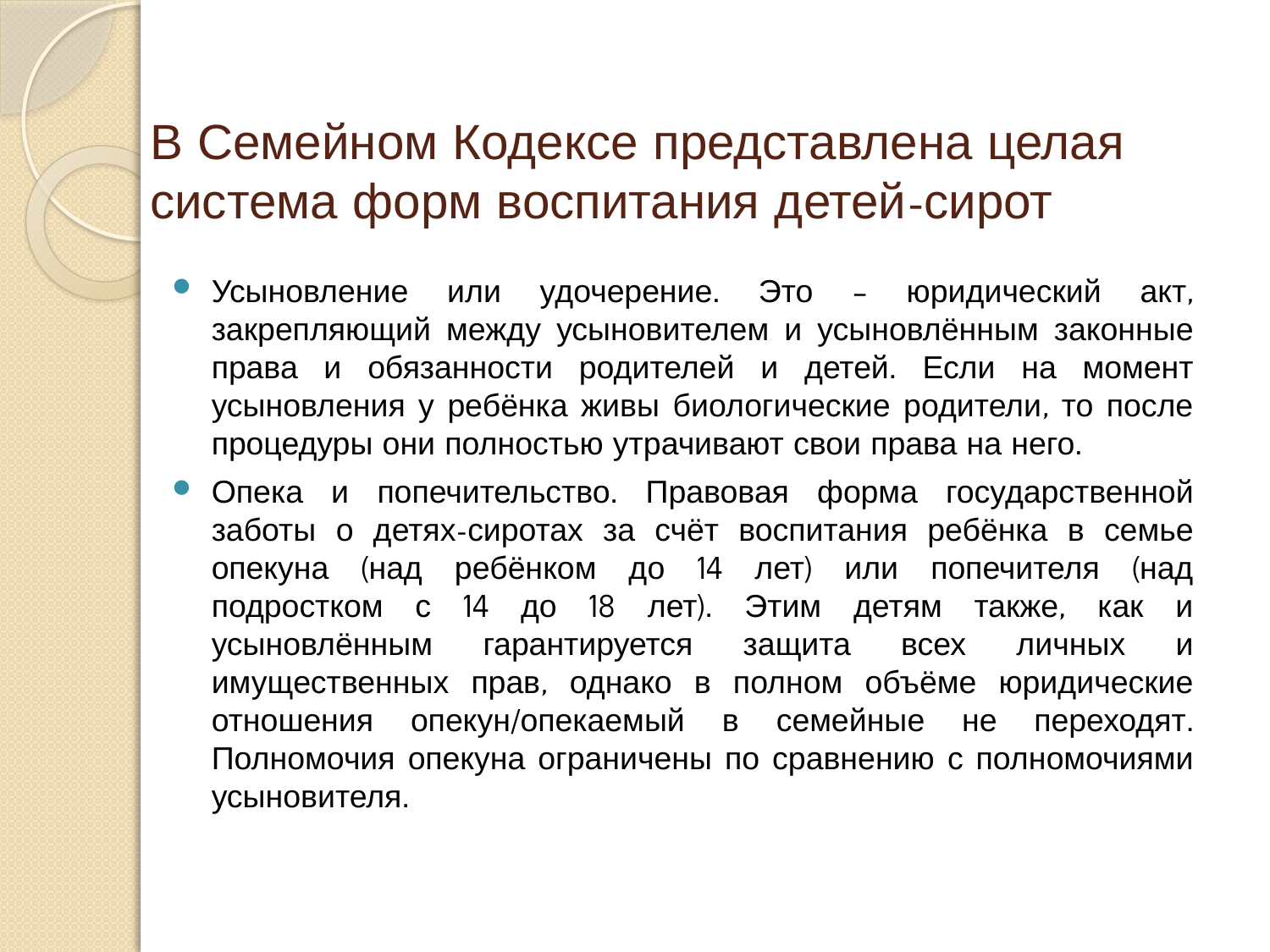

# В Семейном Кодексе представлена целая система форм воспитания детей-сирот
Усыновление или удочерение. Это – юридический акт, закрепляющий между усыновителем и усыновлённым законные права и обязанности родителей и детей. Если на момент усыновления у ребёнка живы биологические родители, то после процедуры они полностью утрачивают свои права на него.
Опека и попечительство. Правовая форма государственной заботы о детях-сиротах за счёт воспитания ребёнка в семье опекуна (над ребёнком до 14 лет) или попечителя (над подростком с 14 до 18 лет). Этим детям также, как и усыновлённым гарантируется защита всех личных и имущественных прав, однако в полном объёме юридические отношения опекун/опекаемый в семейные не переходят. Полномочия опекуна ограничены по сравнению с полномочиями усыновителя.